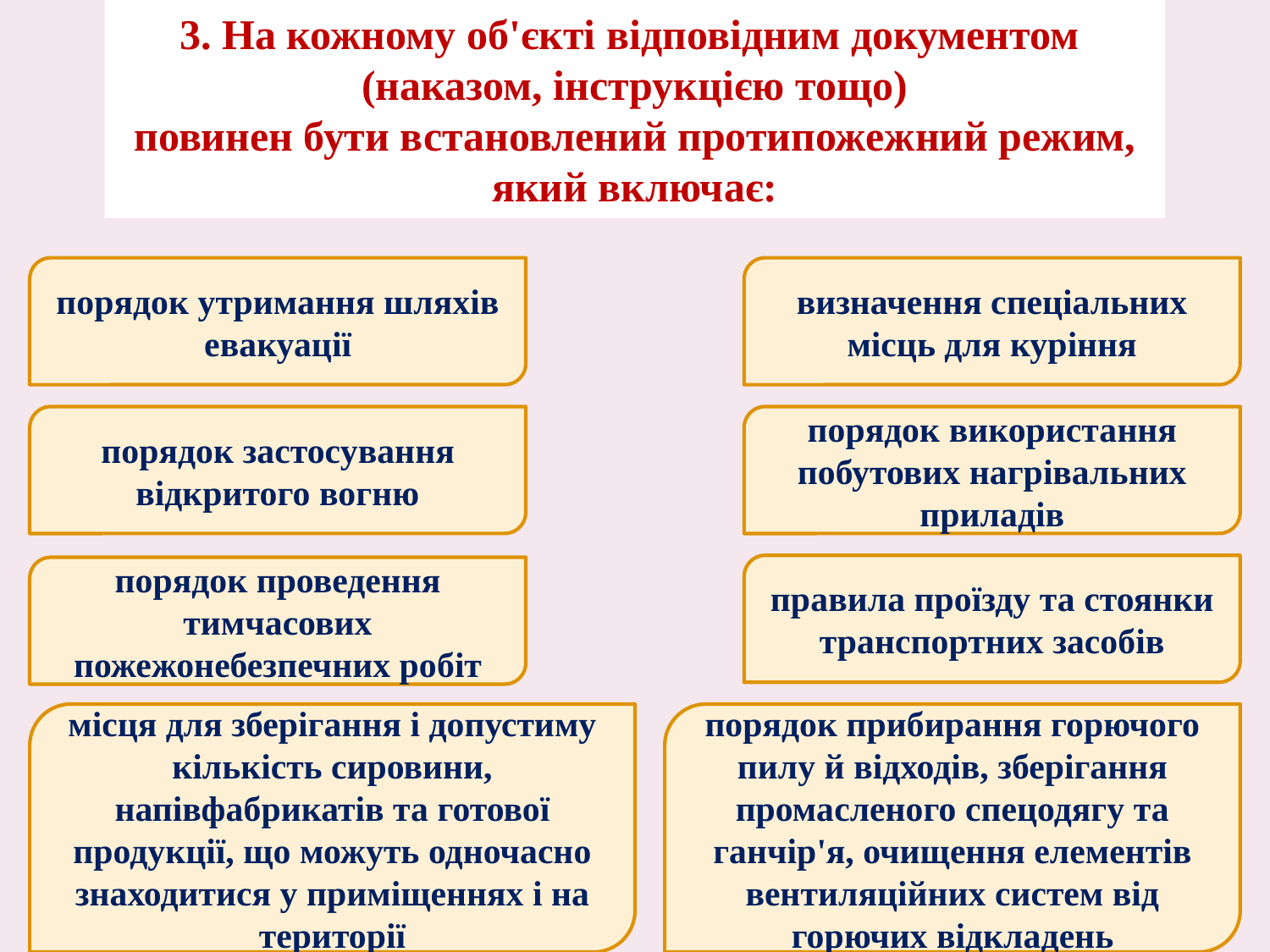

3. На кожному об'єкті відповідним документом
(наказом, інструкцією тощо)
 повинен бути встановлений протипожежний режим,
який включає:
порядок утримання шляхів евакуації
визначення спеціальних місць для куріння
порядок застосування відкритого вогню
порядок використання побутових нагрівальних приладів
правила проїзду та стоянки транспортних засобів
порядок проведення тимчасових пожежонебезпечних робіт
місця для зберігання і допустиму кількість сировини, напівфабрикатів та готової продукції, що можуть одночасно знаходитися у приміщеннях і на території
порядок прибирання горючого пилу й відходів, зберігання промасленого спецодягу та ганчір'я, очищення елементів вентиляційних систем від горючих відкладень